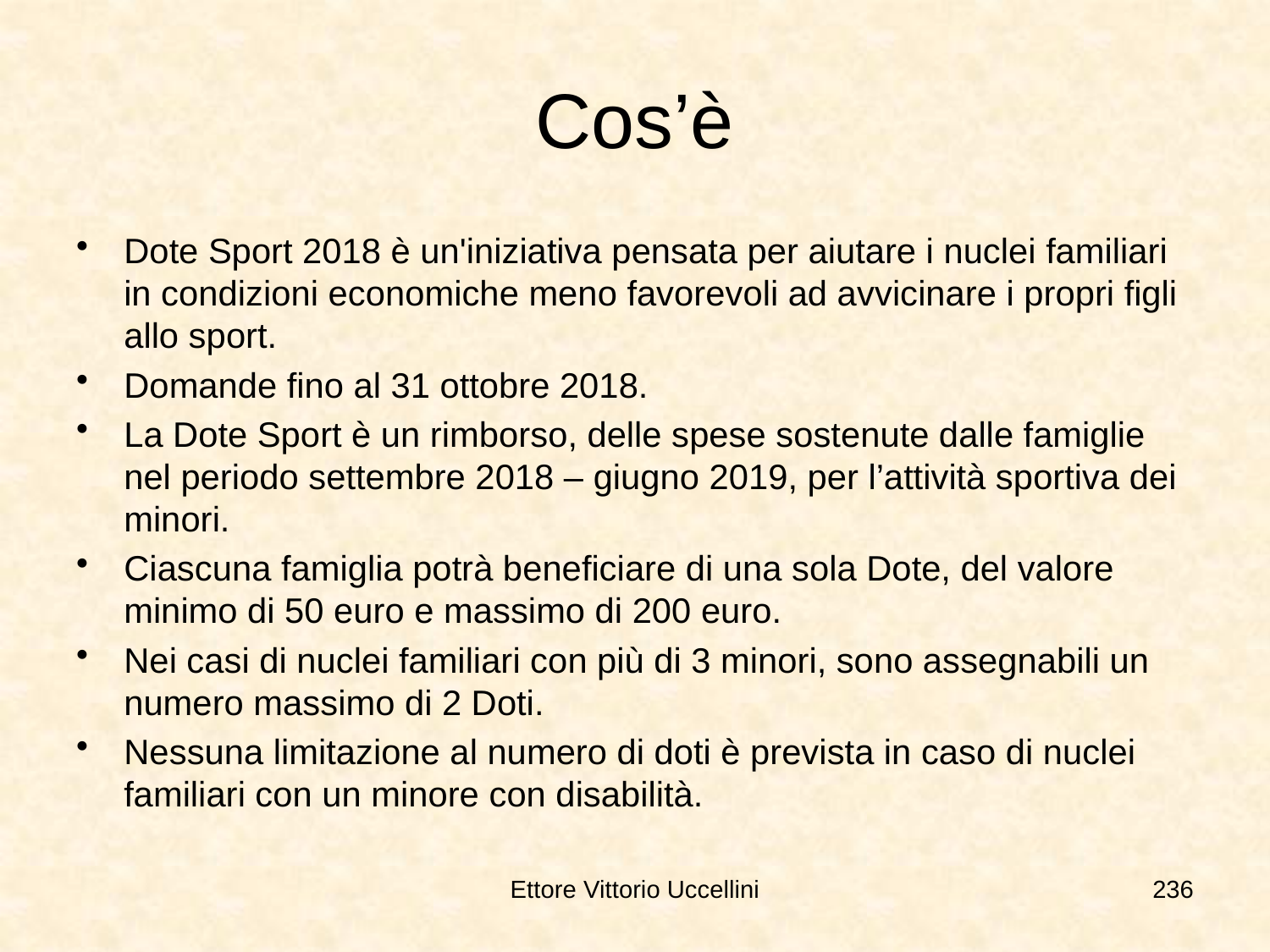

# Cos’è
Dote Sport 2018 è un'iniziativa pensata per aiutare i nuclei familiari in condizioni economiche meno favorevoli ad avvicinare i propri figli allo sport.
Domande fino al 31 ottobre 2018.
La Dote Sport è un rimborso, delle spese sostenute dalle famiglie nel periodo settembre 2018 – giugno 2019, per l’attività sportiva dei minori.
Ciascuna famiglia potrà beneficiare di una sola Dote, del valore minimo di 50 euro e massimo di 200 euro.
Nei casi di nuclei familiari con più di 3 minori, sono assegnabili un numero massimo di 2 Doti.
Nessuna limitazione al numero di doti è prevista in caso di nuclei familiari con un minore con disabilità.

Ettore Vittorio Uccellini
236